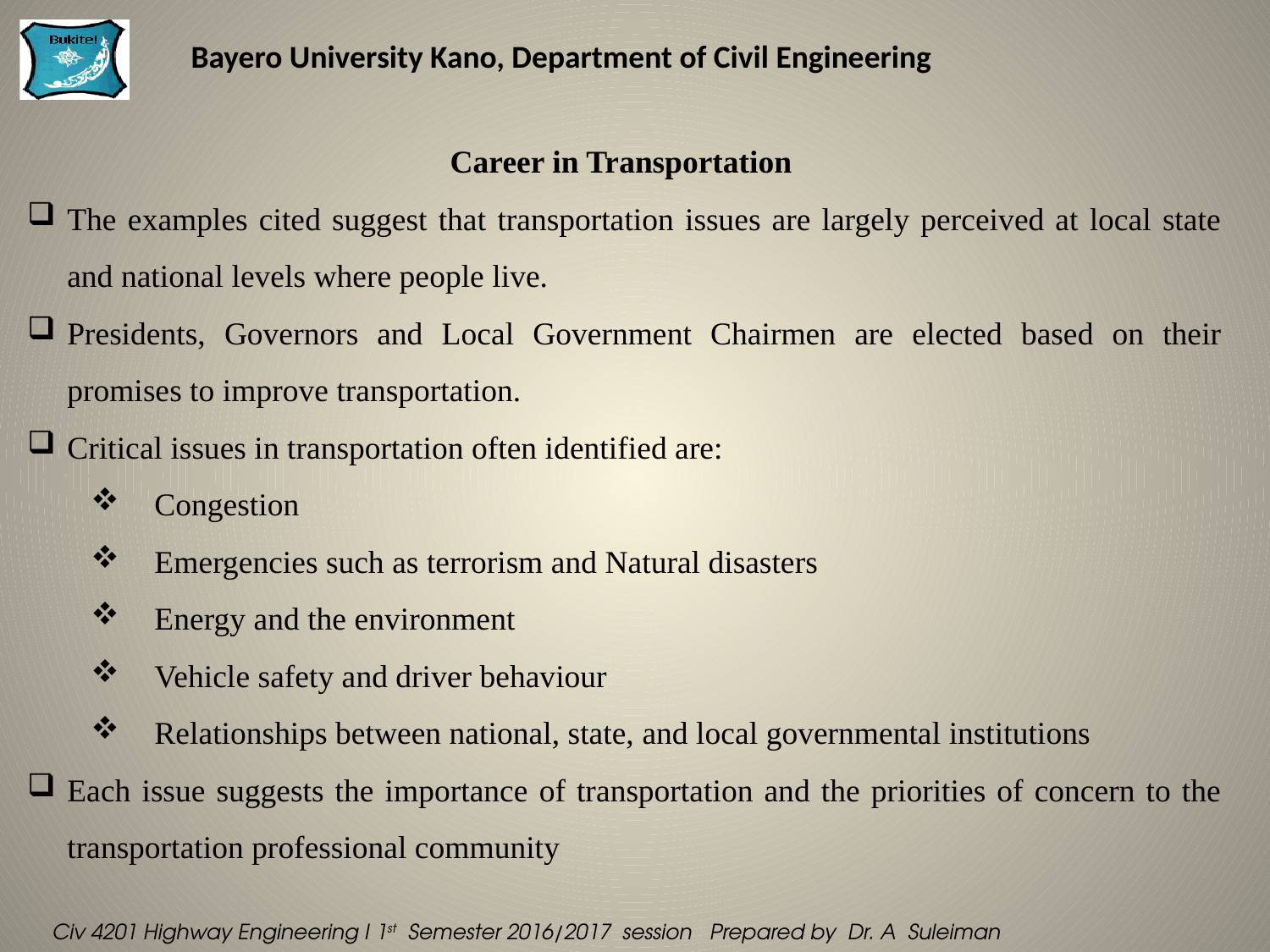

Career in Transportation
The examples cited suggest that transportation issues are largely perceived at local state and national levels where people live.
Presidents, Governors and Local Government Chairmen are elected based on their promises to improve transportation.
Critical issues in transportation often identified are:
Congestion
Emergencies such as terrorism and Natural disasters
Energy and the environment
Vehicle safety and driver behaviour
Relationships between national, state, and local governmental institutions
Each issue suggests the importance of transportation and the priorities of concern to the transportation professional community